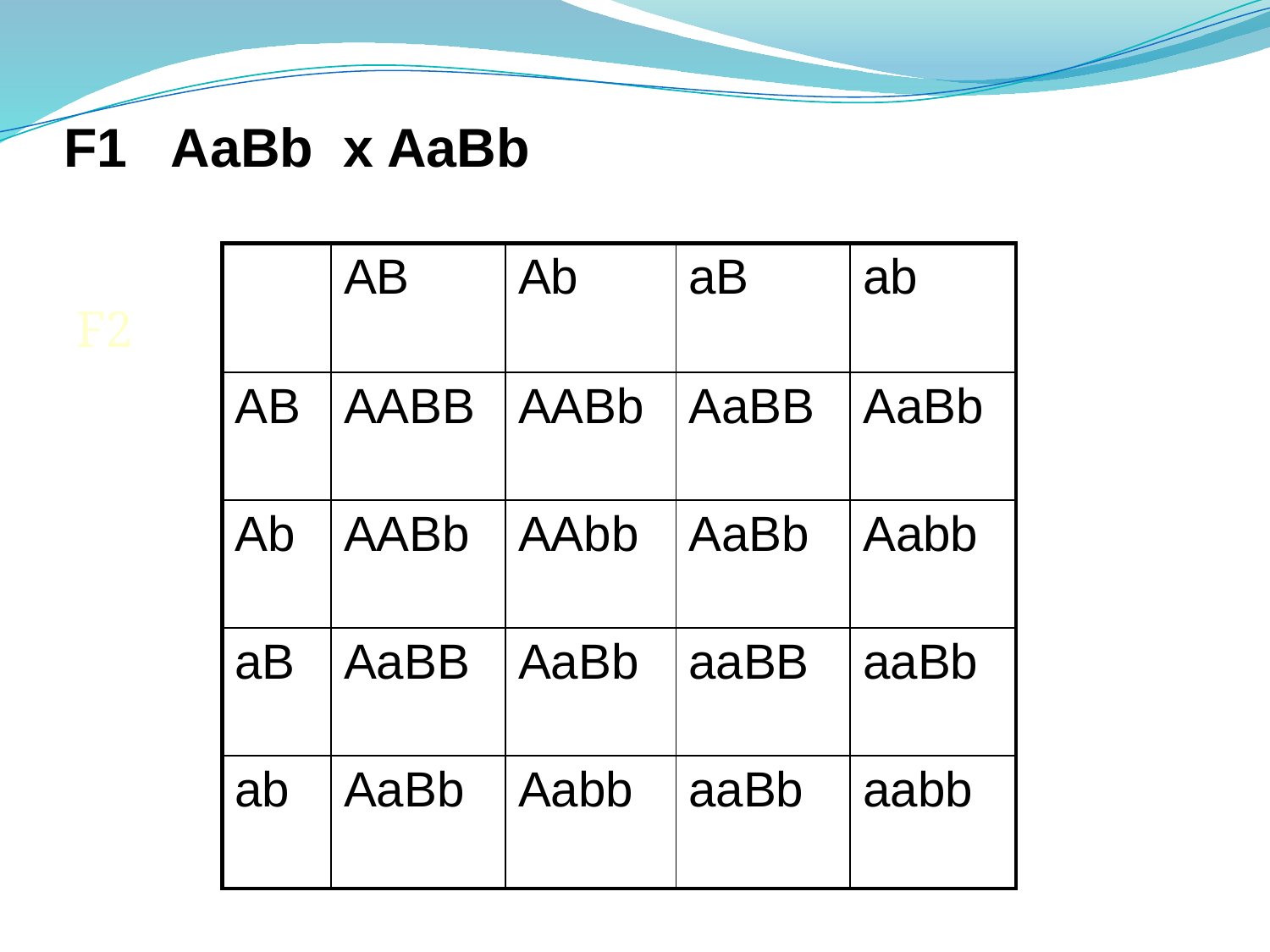

# F1   AaBb  x AaBb

F2
|  | AB | Ab | aB | ab |
| --- | --- | --- | --- | --- |
| AB | AABB | AABb | AaBB | AaBb |
| Ab | AABb | AAbb | AaBb | Aabb |
| aB | AaBB | AaBb | aaBB | aaBb |
| ab | AaBb | Aabb | aaBb | aabb |